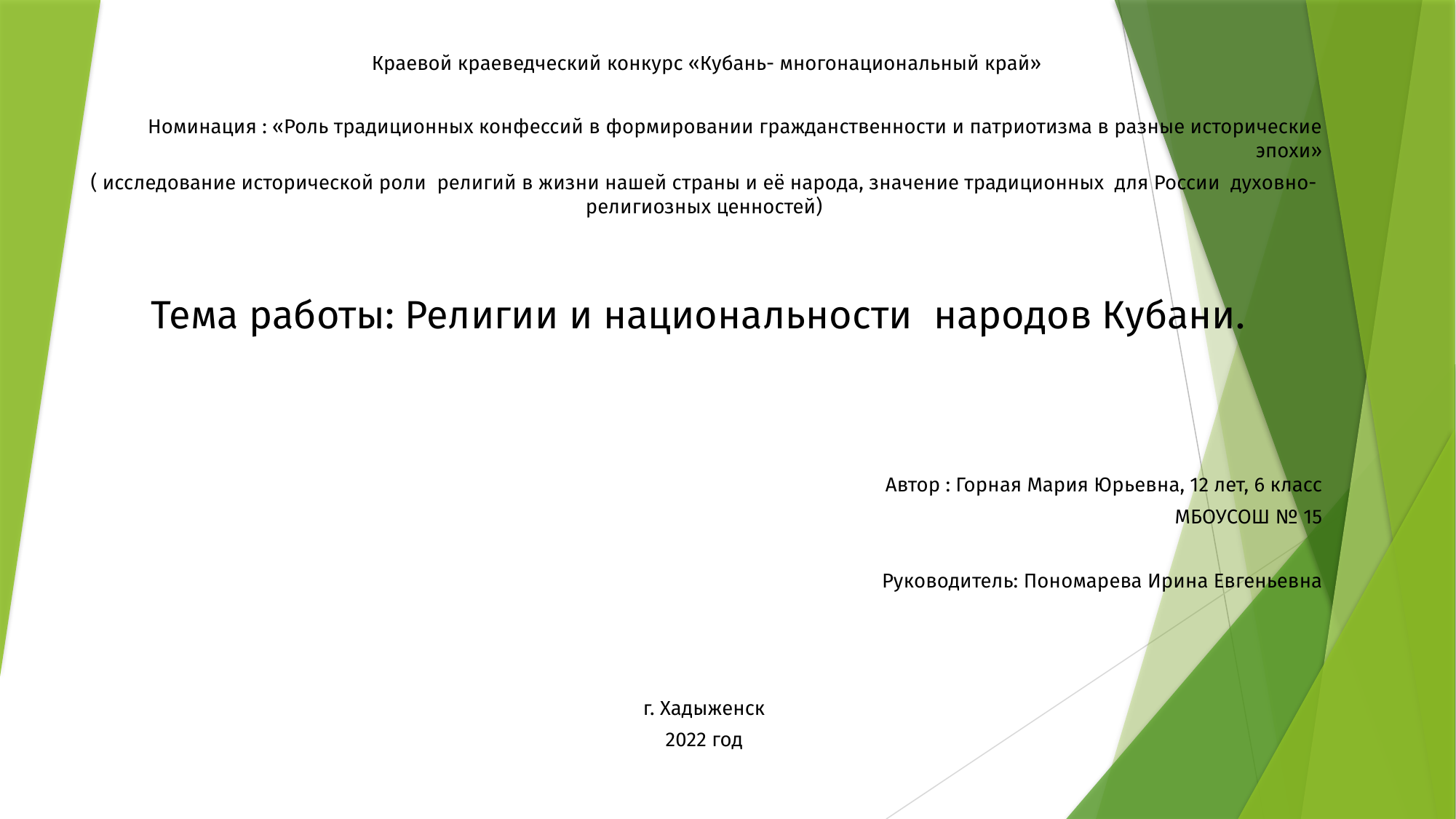

Краевой краеведческий конкурс «Кубань- многонациональный край»

Номинация : «Роль традиционных конфессий в формировании гражданственности и патриотизма в разные исторические эпохи»
( исследование исторической роли  религий в жизни нашей страны и её народа, значение традиционных  для России  духовно- религиозных ценностей)

Тема работы: Религии и национальности  народов Кубани.

Автор : Горная Мария Юрьевна, 12 лет, 6 класс
МБОУСОШ № 15

Руководитель: Пономарева Ирина Евгеньевна

г. Хадыженск
2022 год

#